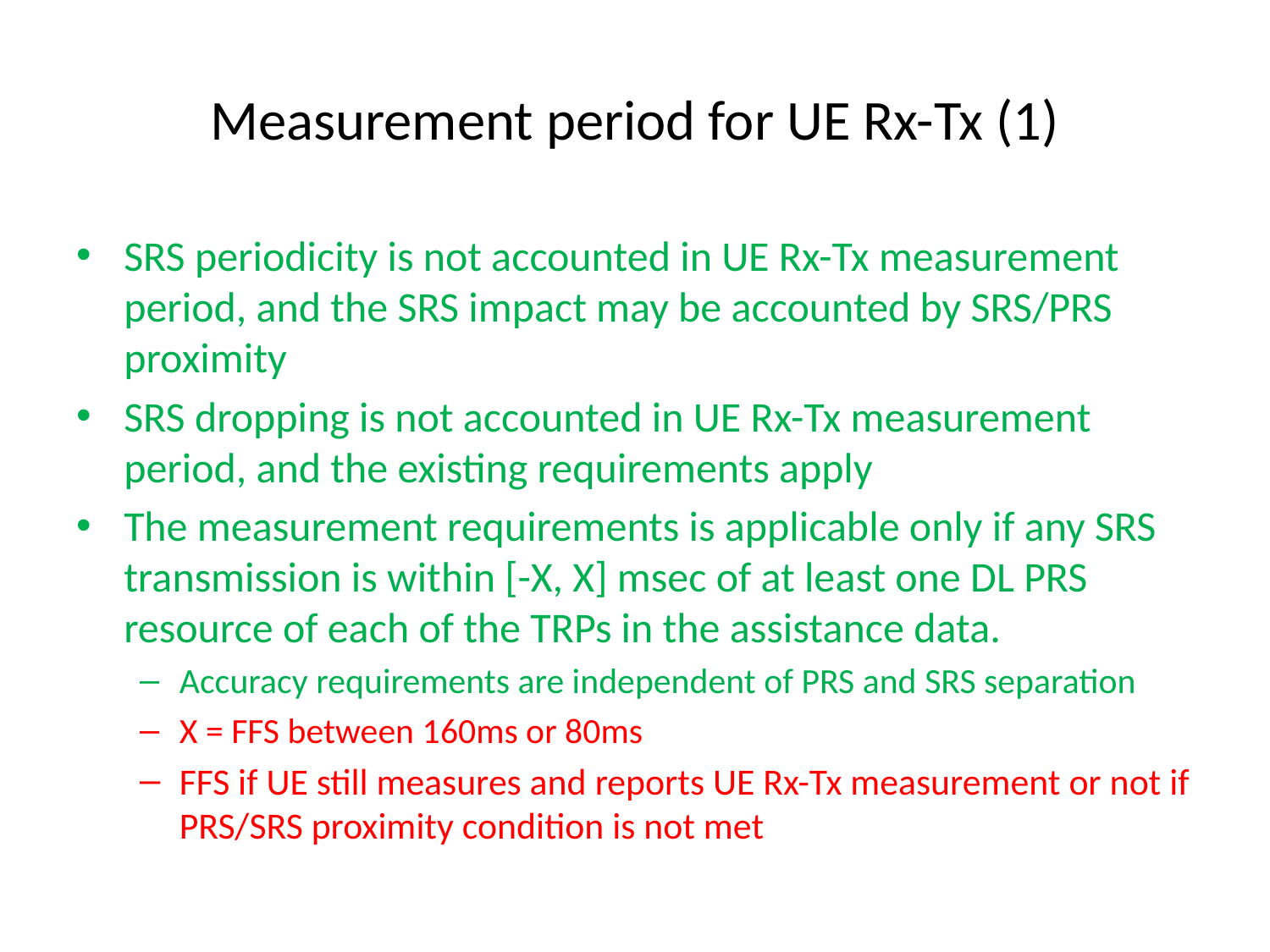

# Measurement period for UE Rx-Tx (1)
SRS periodicity is not accounted in UE Rx-Tx measurement period, and the SRS impact may be accounted by SRS/PRS proximity
SRS dropping is not accounted in UE Rx-Tx measurement period, and the existing requirements apply
The measurement requirements is applicable only if any SRS transmission is within [-X, X] msec of at least one DL PRS resource of each of the TRPs in the assistance data.
Accuracy requirements are independent of PRS and SRS separation
X = FFS between 160ms or 80ms
FFS if UE still measures and reports UE Rx-Tx measurement or not if PRS/SRS proximity condition is not met